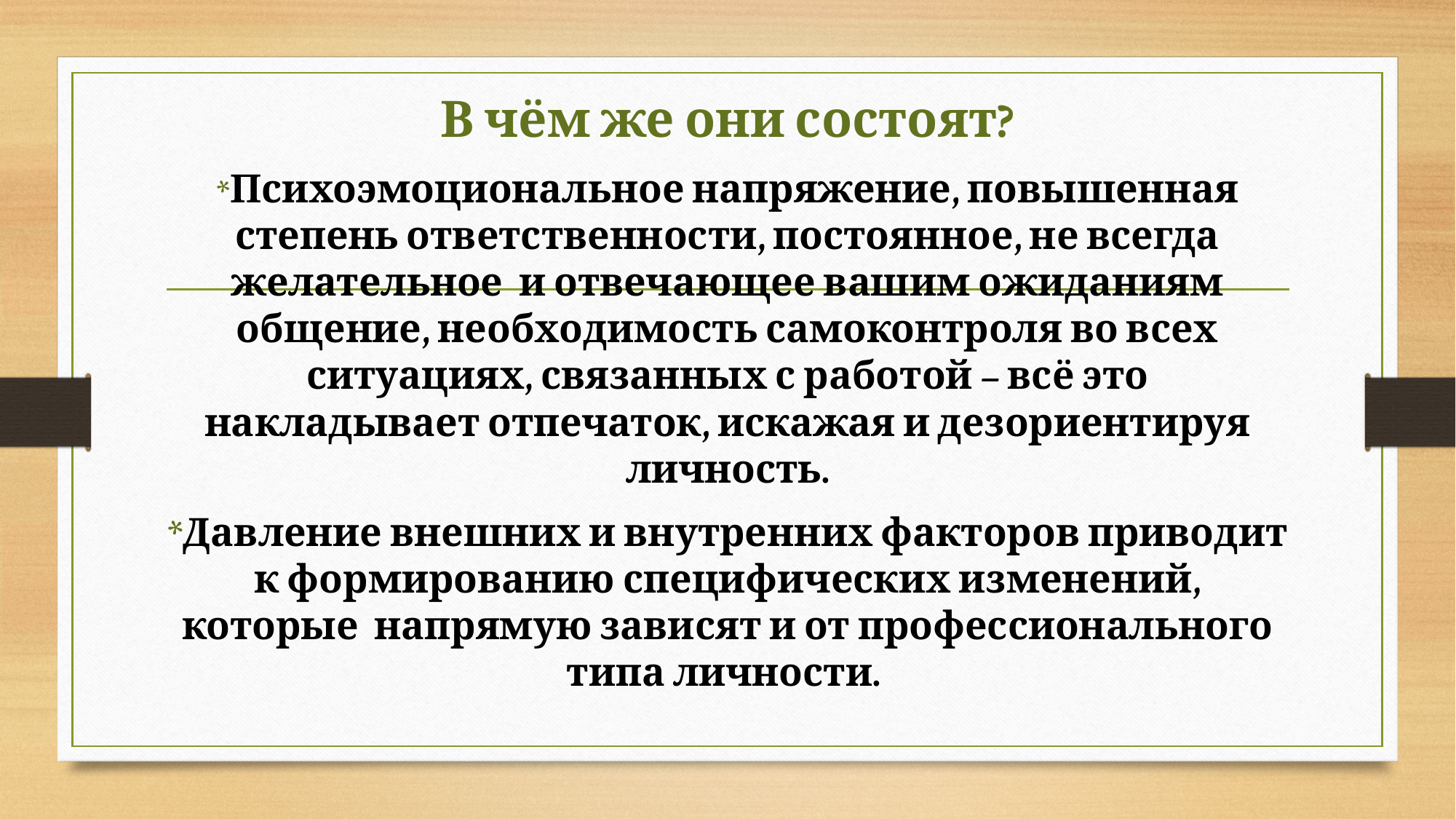

В чём же они состоят?
*Психоэмоциональное напряжение, повышенная степень ответственности, постоянное, не всегда желательное  и отвечающее вашим ожиданиям общение, необходимость самоконтроля во всех ситуациях, связанных с работой – всё это накладывает отпечаток, искажая и дезориентируя личность.
*Давление внешних и внутренних факторов приводит к формированию специфических изменений, которые  напрямую зависят и от профессионального типа личности.